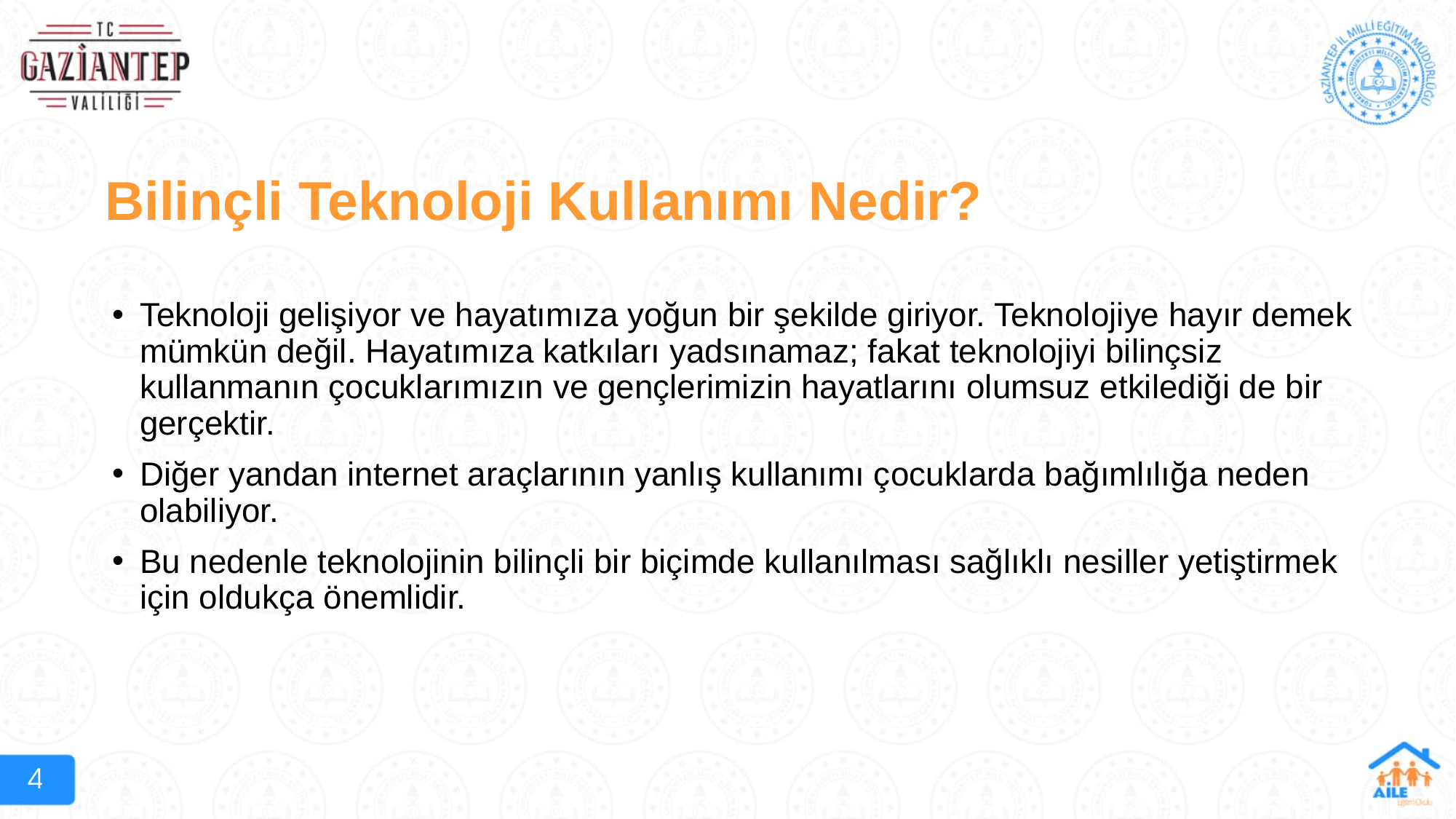

Bilinçli Teknoloji Kullanımı Nedir?
Teknoloji gelişiyor ve hayatımıza yoğun bir şekilde giriyor. Teknolojiye hayır demek mümkün değil. Hayatımıza katkıları yadsınamaz; fakat teknolojiyi bilinçsiz kullanmanın çocuklarımızın ve gençlerimizin hayatlarını olumsuz etkilediği de bir gerçektir.
Diğer yandan internet araçlarının yanlış kullanımı çocuklarda bağımlılığa neden olabiliyor.
Bu nedenle teknolojinin bilinçli bir biçimde kullanılması sağlıklı nesiller yetiştirmek için oldukça önemlidir.
4